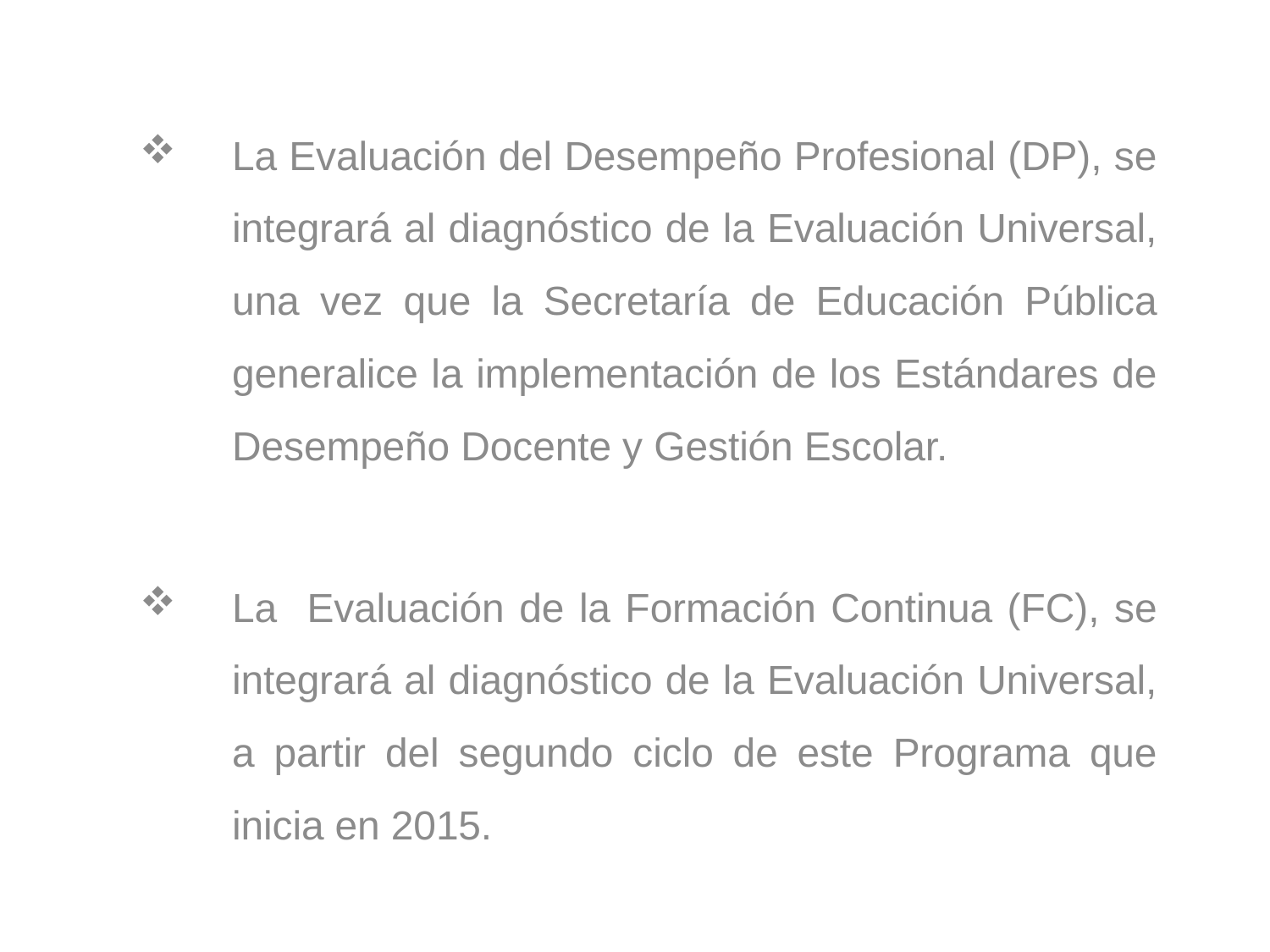

La Evaluación del Desempeño Profesional (DP), se integrará al diagnóstico de la Evaluación Universal, una vez que la Secretaría de Educación Pública generalice la implementación de los Estándares de Desempeño Docente y Gestión Escolar.

La  Evaluación de la Formación Continua (FC), se integrará al diagnóstico de la Evaluación Universal, a partir del segundo ciclo de este Programa que inicia en 2015.